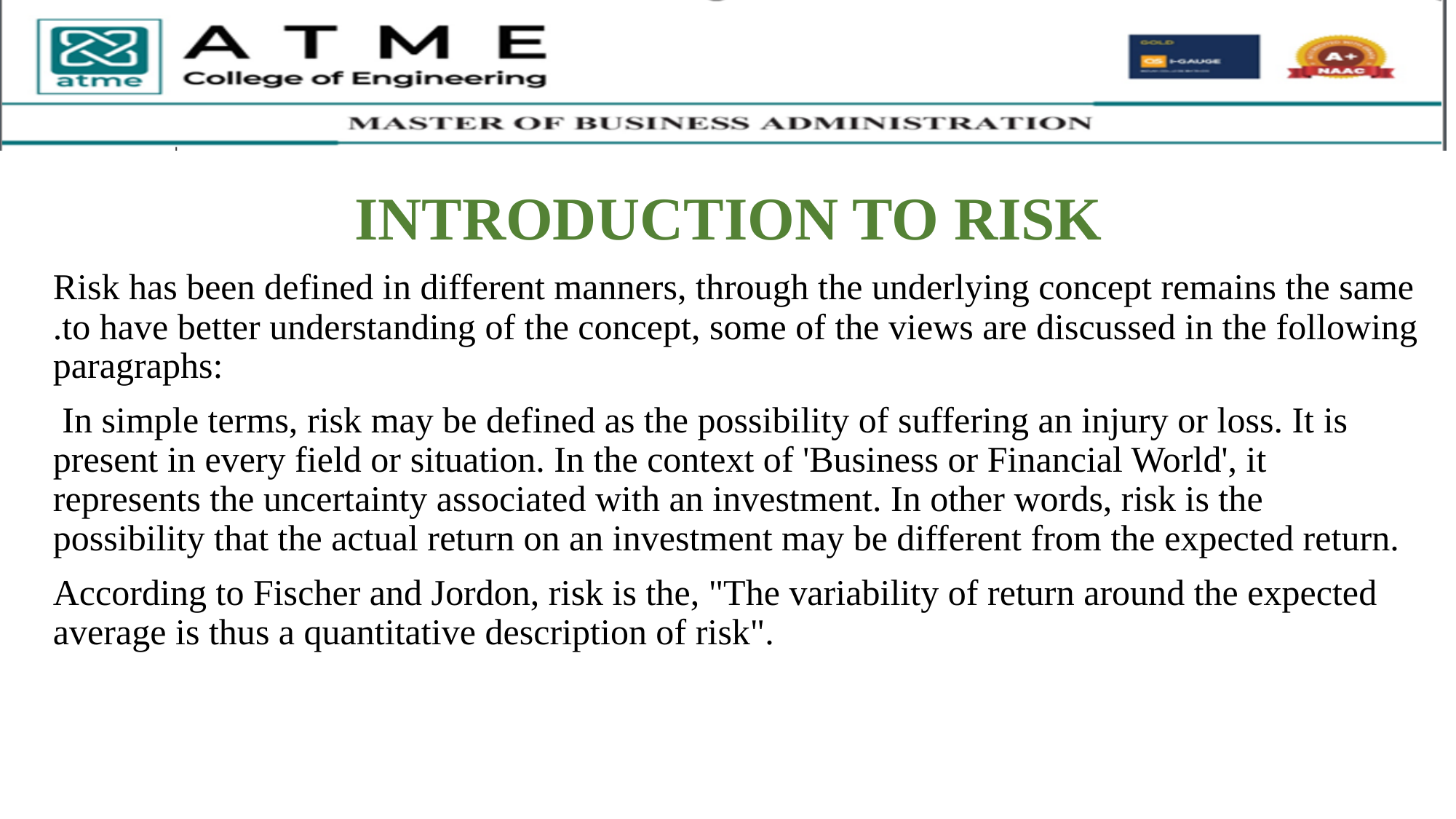

INTRODUCTION TO RISK
Risk has been defined in different manners, through the underlying concept remains the same .to have better understanding of the concept, some of the views are discussed in the following paragraphs:
 In simple terms, risk may be defined as the possibility of suffering an injury or loss. It is present in every field or situation. In the context of 'Business or Financial World', it represents the uncertainty associated with an investment. In other words, risk is the possibility that the actual return on an investment may be different from the expected return.
According to Fischer and Jordon, risk is the, "The variability of return around the expected average is thus a quantitative description of risk".